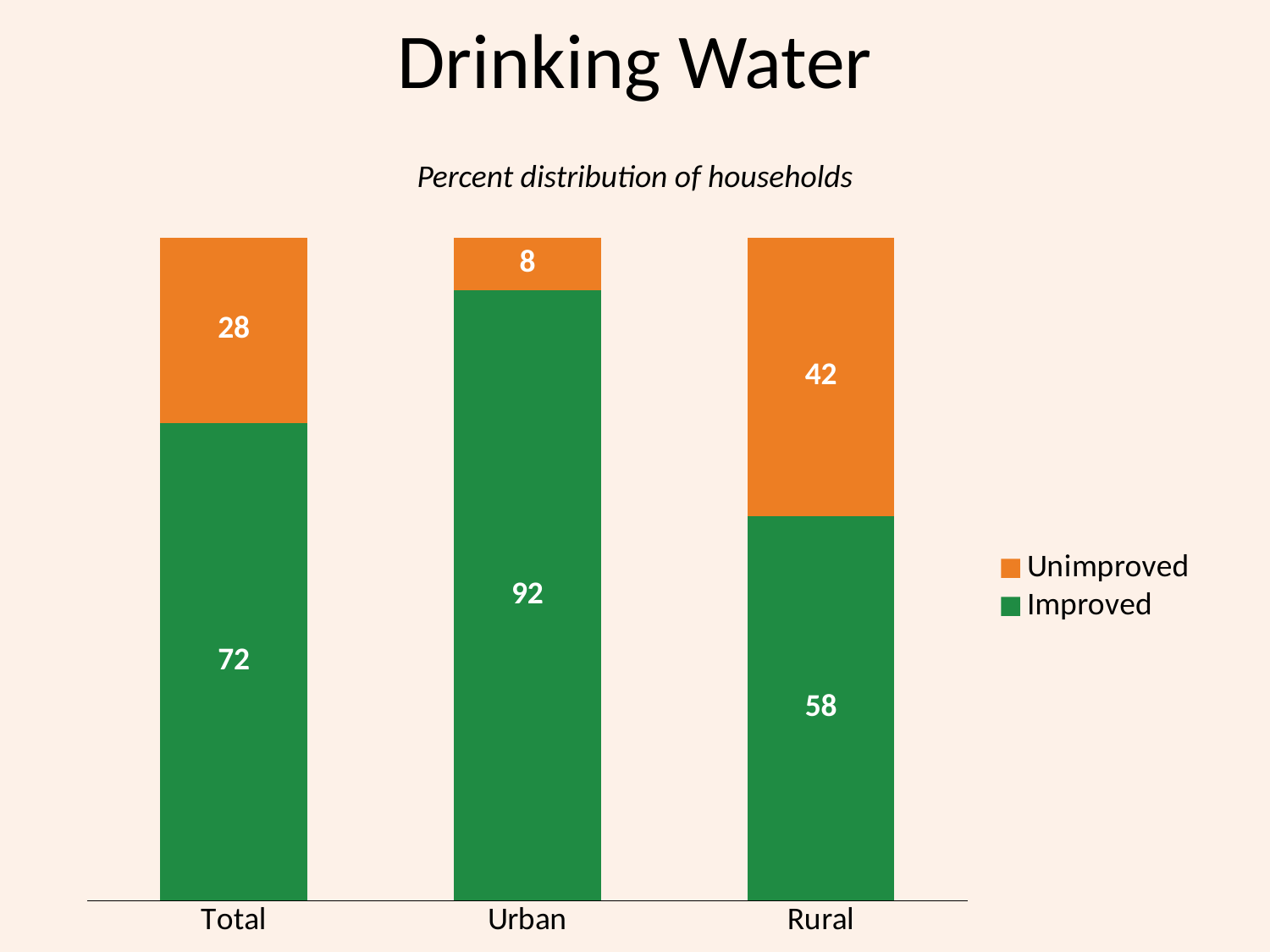

# Drinking Water
Percent distribution of households

### Chart

| Category | Improved | Unimproved |
|---|---|---|
| Total | 72.0 | 28.0 |
| Urban | 92.0 | 8.0 |
| Rural | 58.0 | 42.0 |